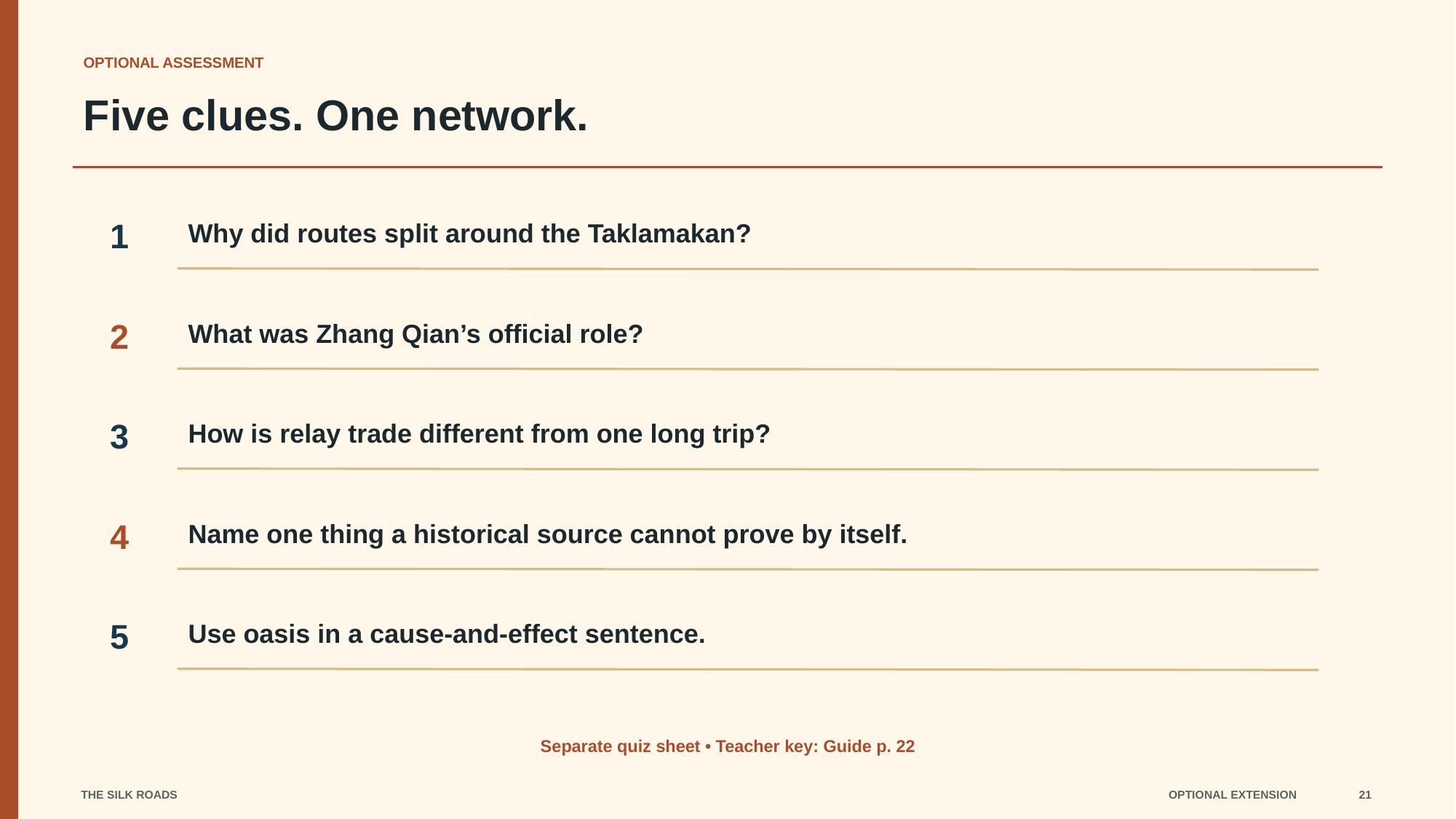

OPTIONAL ASSESSMENT
Five clues. One network.

1
Why did routes split around the Taklamakan?

2
What was Zhang Qian’s official role?

3
How is relay trade different from one long trip?

4
Name one thing a historical source cannot prove by itself.

5
Use oasis in a cause-and-effect sentence.

Separate quiz sheet • Teacher key: Guide p. 22
THE SILK ROADS
OPTIONAL EXTENSION
21